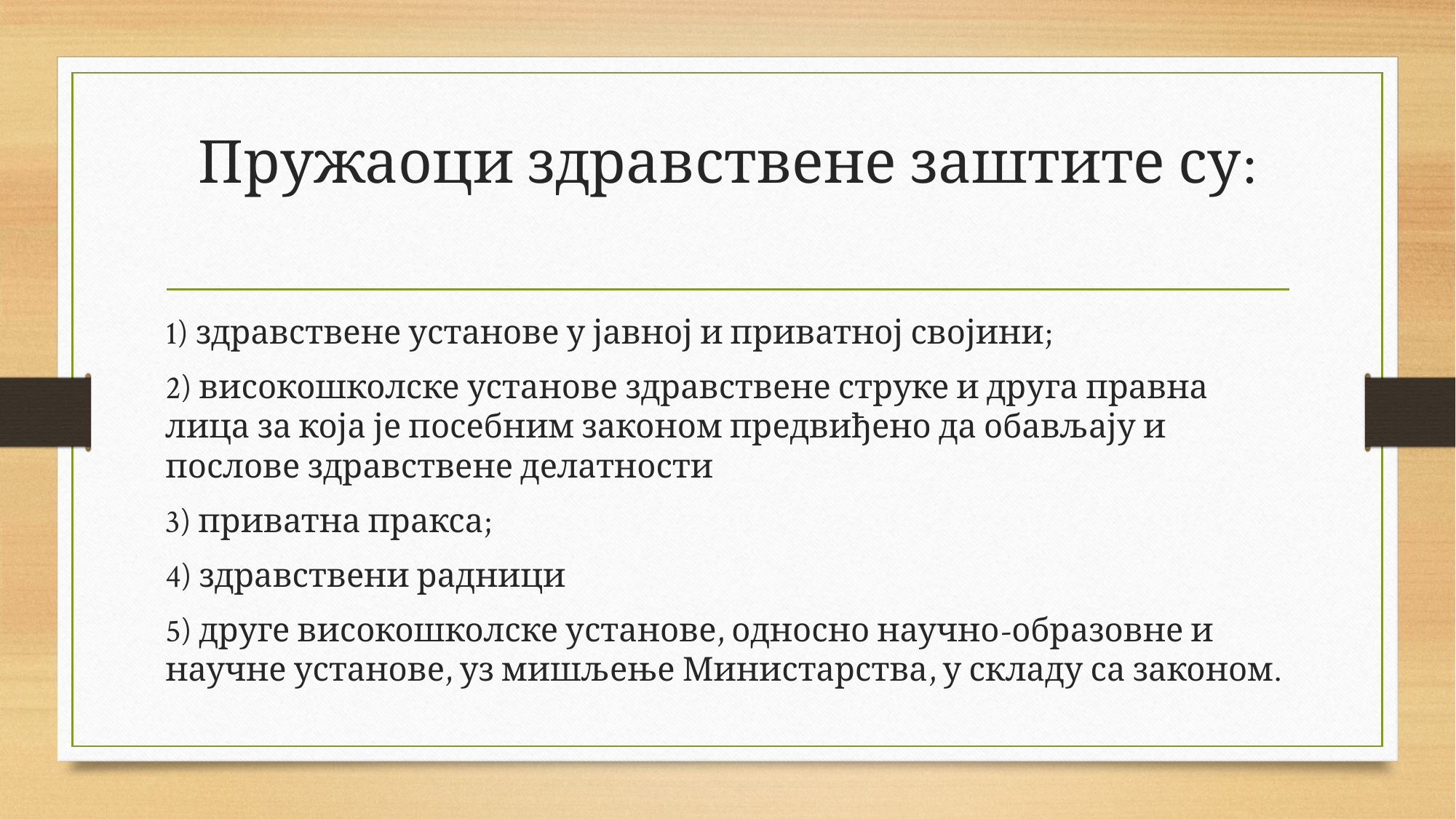

# Пружаоци здравствене заштите су:
1) здравствене установе у јавној и приватној својини;
2) високошколске установе здравствене струке и друга правна лица за која је посебним законом предвиђено да обављају и послове здравствене делатности
3) приватна пракса;
4) здравствени радници
5) друге високошколске установе, односно научно-образовне и научне установе, уз мишљење Министарства, у складу са законом.